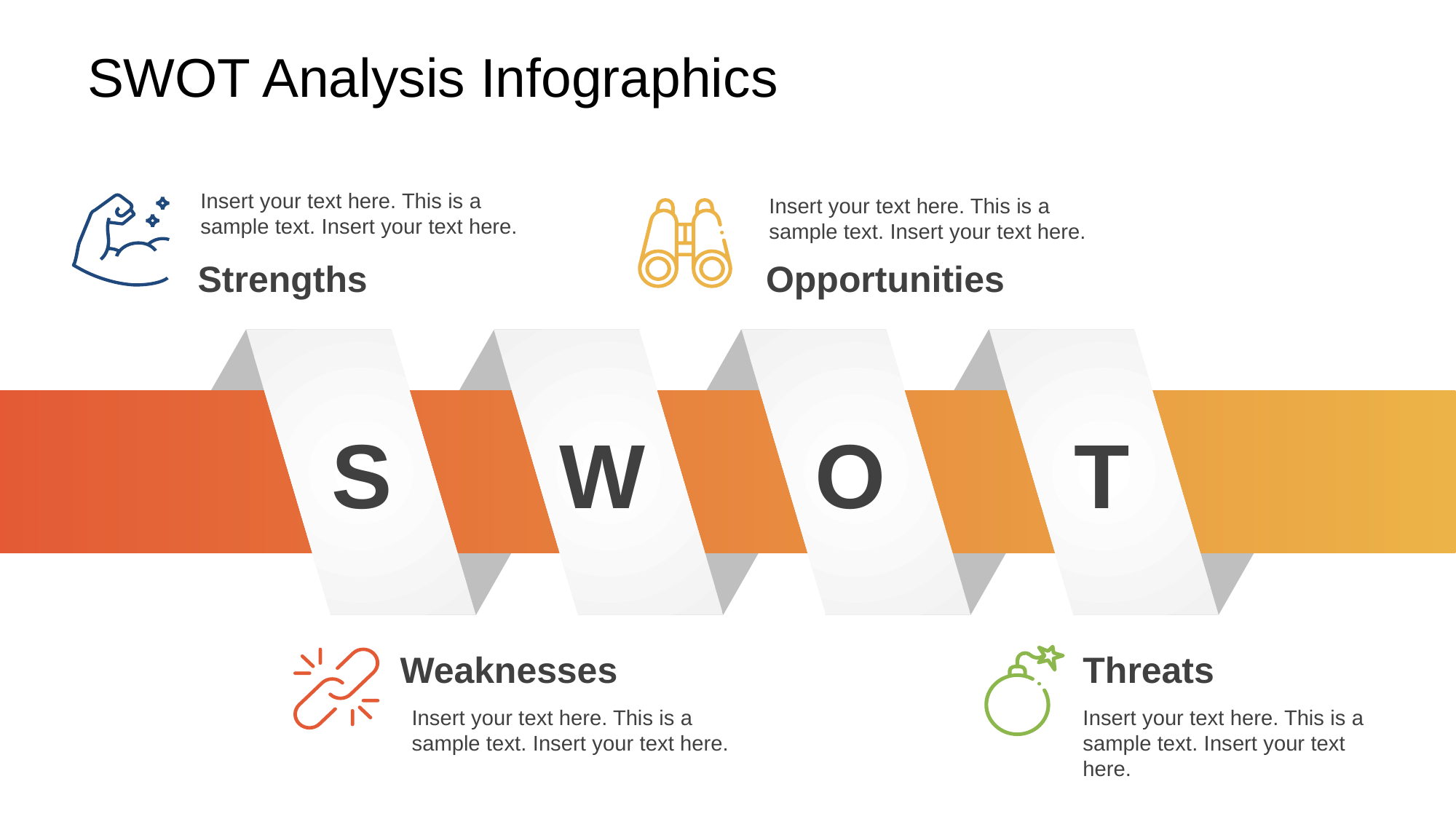

# SWOT Analysis Infographics
Insert your text here. This is a sample text. Insert your text here.
Insert your text here. This is a sample text. Insert your text here.

Strengths
Opportunities

S
W
O
T

Weaknesses
Threats
Insert your text here. This is a sample text. Insert your text here.
Insert your text here. This is a sample text. Insert your text here.